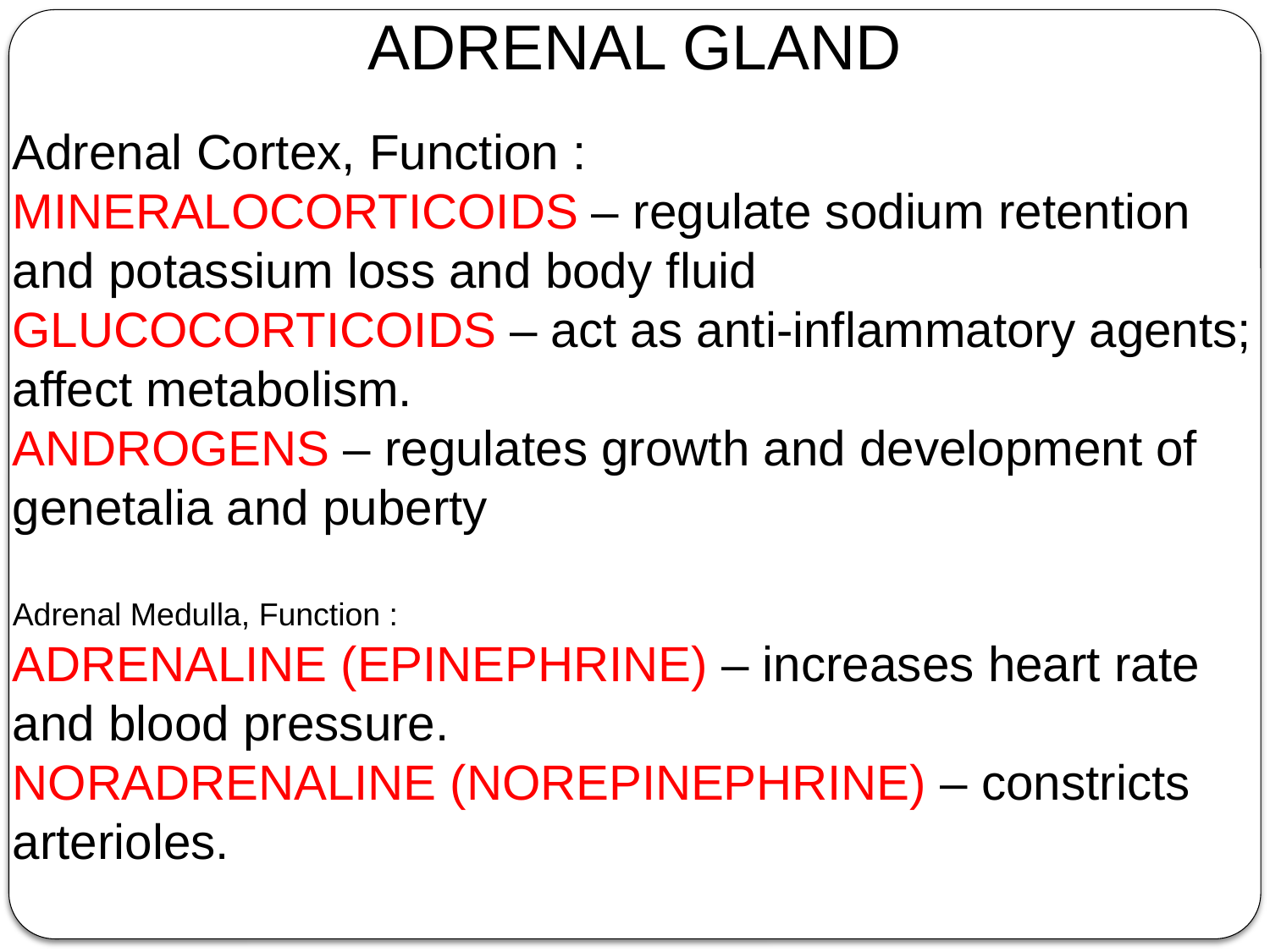

ADRENAL GLAND

Adrenal Cortex, Function :
MINERALOCORTICOIDS – regulate sodium retention and potassium loss and body fluid
GLUCOCORTICOIDS – act as anti-inflammatory agents; affect metabolism.
ANDROGENS – regulates growth and development of genetalia and puberty

Adrenal Medulla, Function :
ADRENALINE (EPINEPHRINE) – increases heart rate and blood pressure.
NORADRENALINE (NOREPINEPHRINE) – constricts arterioles.